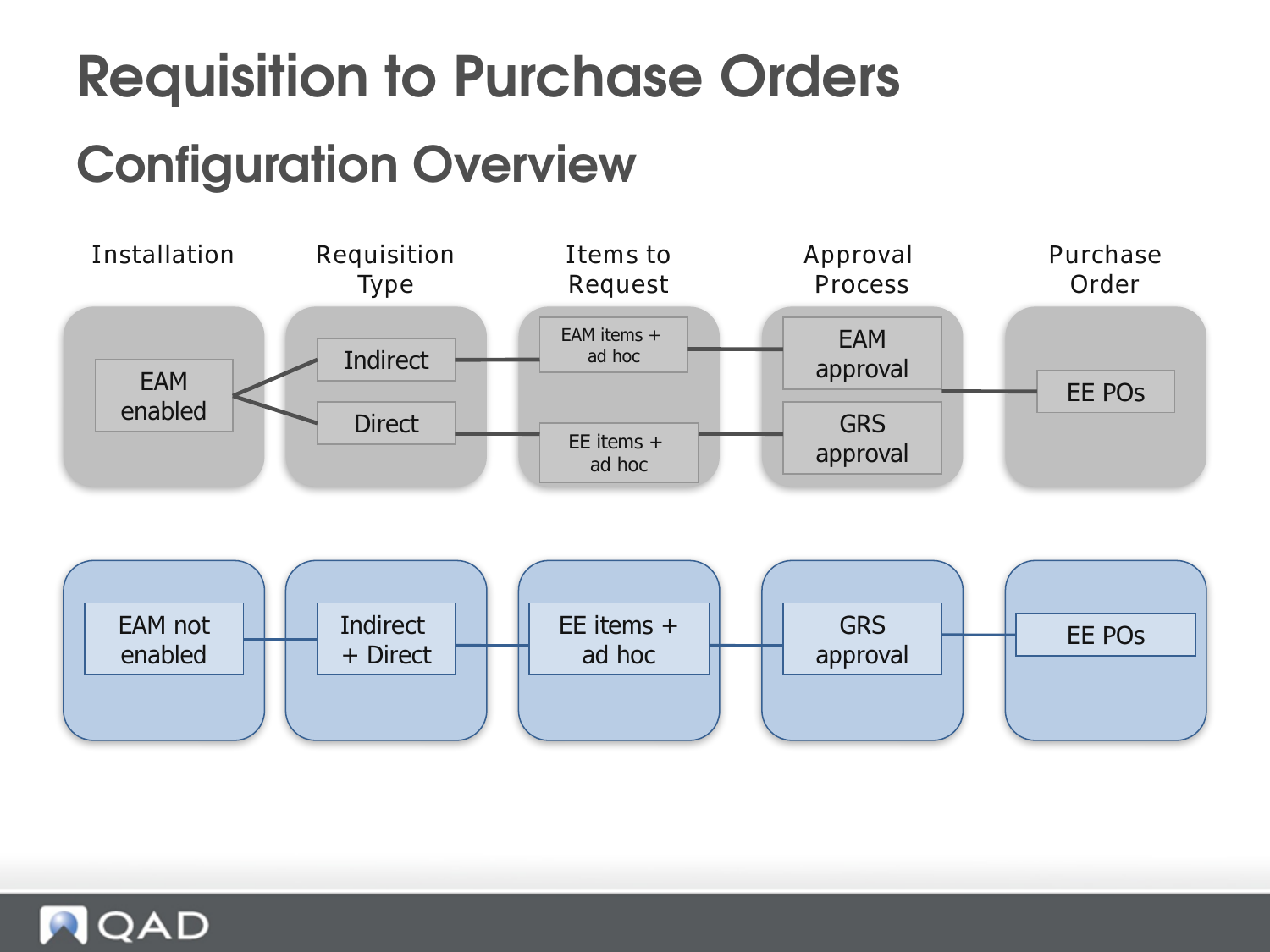

# Requisition to Purchase Orders
Configuration Overview
Installation
Requisition Type
Items to Request
Approval
Process
Purchase Order

EAM enabled

Indirect
Direct

EE POs
EAM items +  ad hoc
EAM approval
GRS approval
EE items +
ad hoc

GRS approval

EAM not enabled
Indirect  + Direct
EE items + ad hoc
EE POs